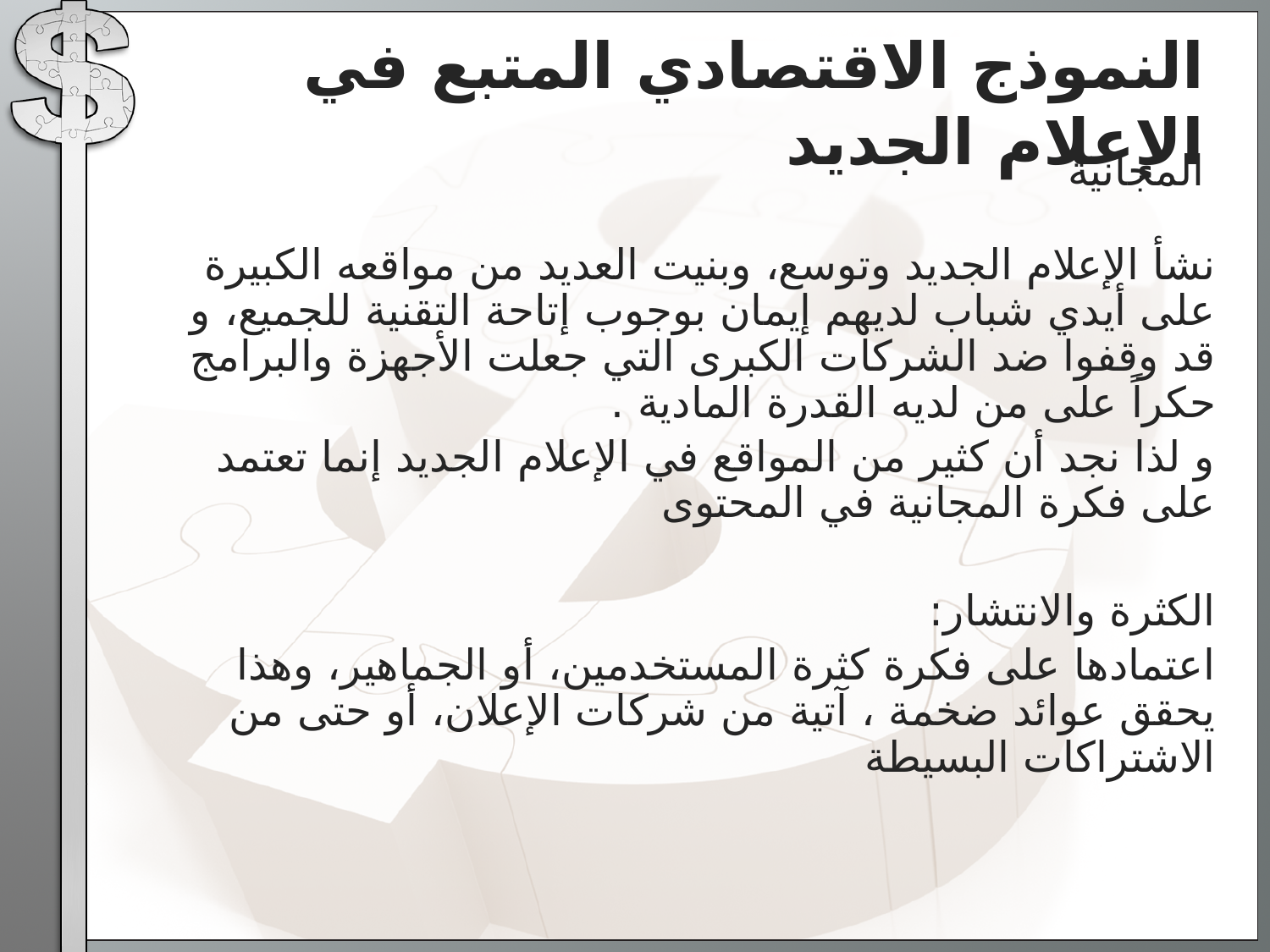

# النموذج الاقتصادي المتبع في الإعلام الجديد
المجانية
نشأ الإعلام الجديد وتوسع، وبنيت العديد من مواقعه الكبيرة على أيدي شباب لديهم إيمان بوجوب إتاحة التقنية للجميع، و قد وقفوا ضد الشركات الكبرى التي جعلت الأجهزة والبرامج حكراً على من لديه القدرة المادية .
و لذا نجد أن كثير من المواقع في الإعلام الجديد إنما تعتمد على فكرة المجانية في المحتوى

الكثرة والانتشار:
اعتمادها على فكرة كثرة المستخدمين، أو الجماهير، وهذا يحقق عوائد ضخمة ، آتية من شركات الإعلان، أو حتى من الاشتراكات البسيطة